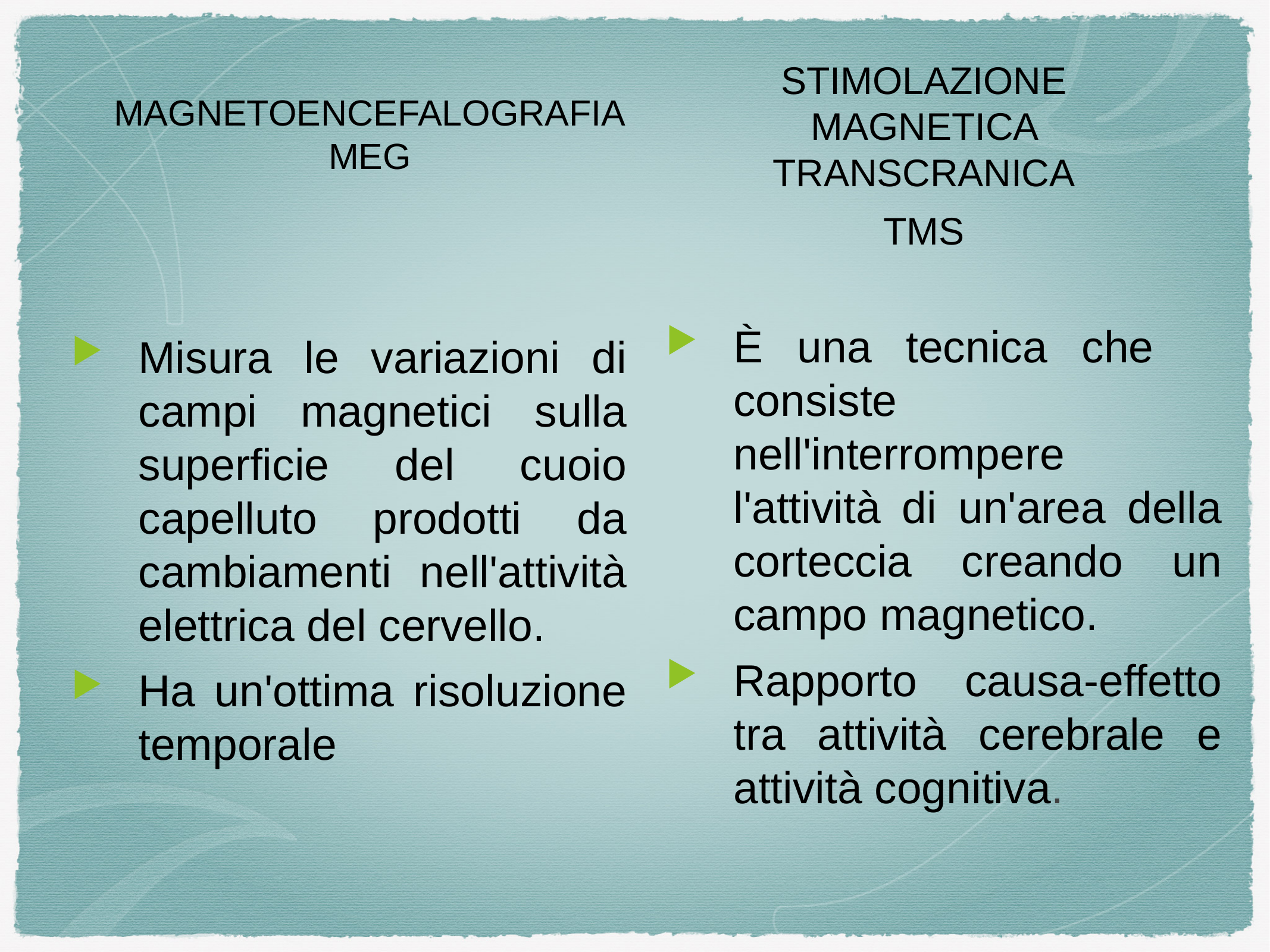

STIMOLAZIONE MAGNETICA TRANSCRANICA
TMS
MAGNETOENCEFALOGRAFIA
MEG
È una tecnica che   consiste  nell'interrompere l'attività di un'area della corteccia creando un campo magnetico.
Rapporto causa-effetto tra attività cerebrale e attività cognitiva.
Misura le variazioni di campi magnetici sulla superficie del cuoio capelluto prodotti da cambiamenti nell'attività elettrica del cervello.
Ha un'ottima risoluzione temporale